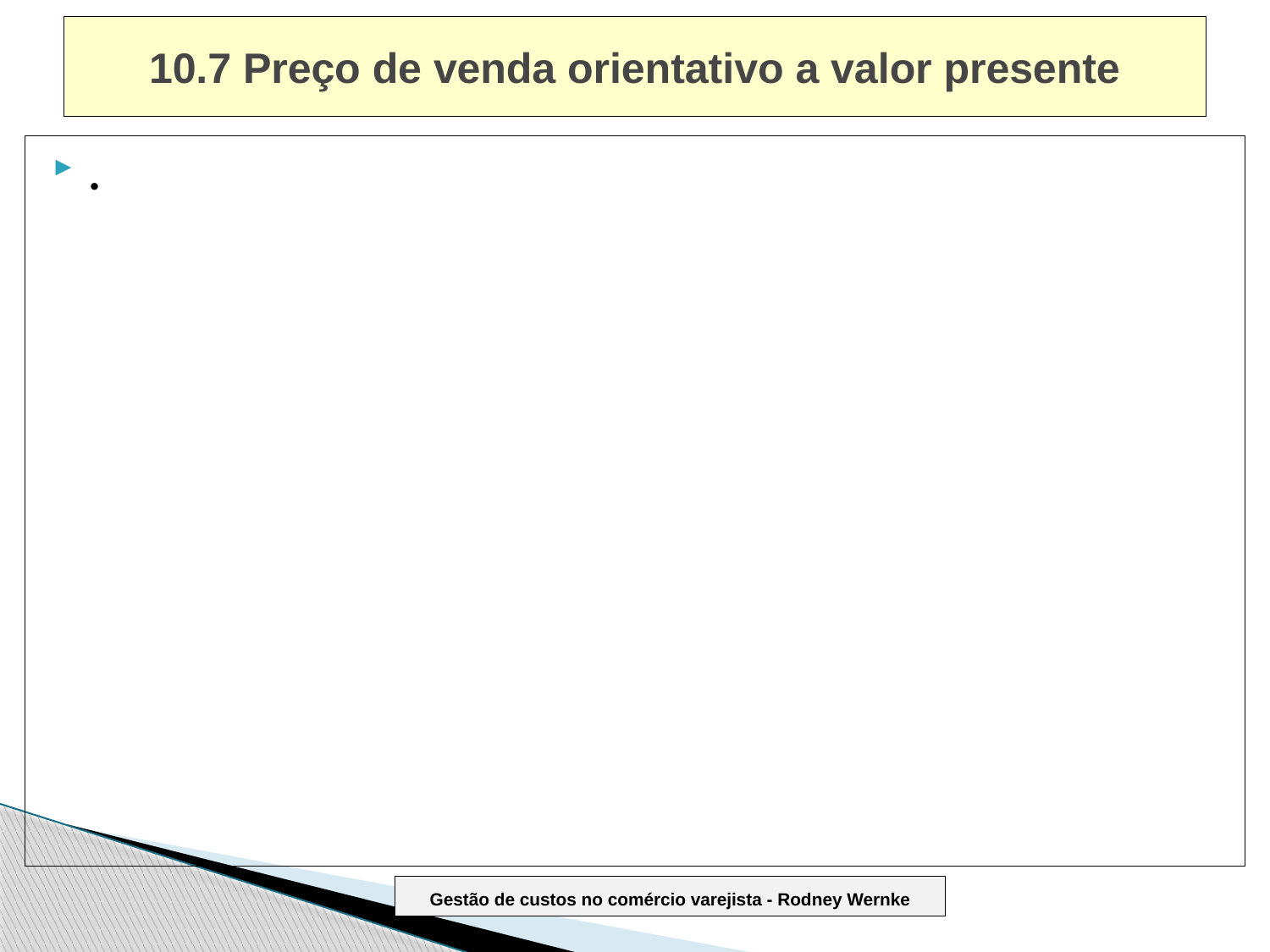

# 10.7 Preço de venda orientativo a valor presente
.
Gestão de custos no comércio varejista - Rodney Wernke